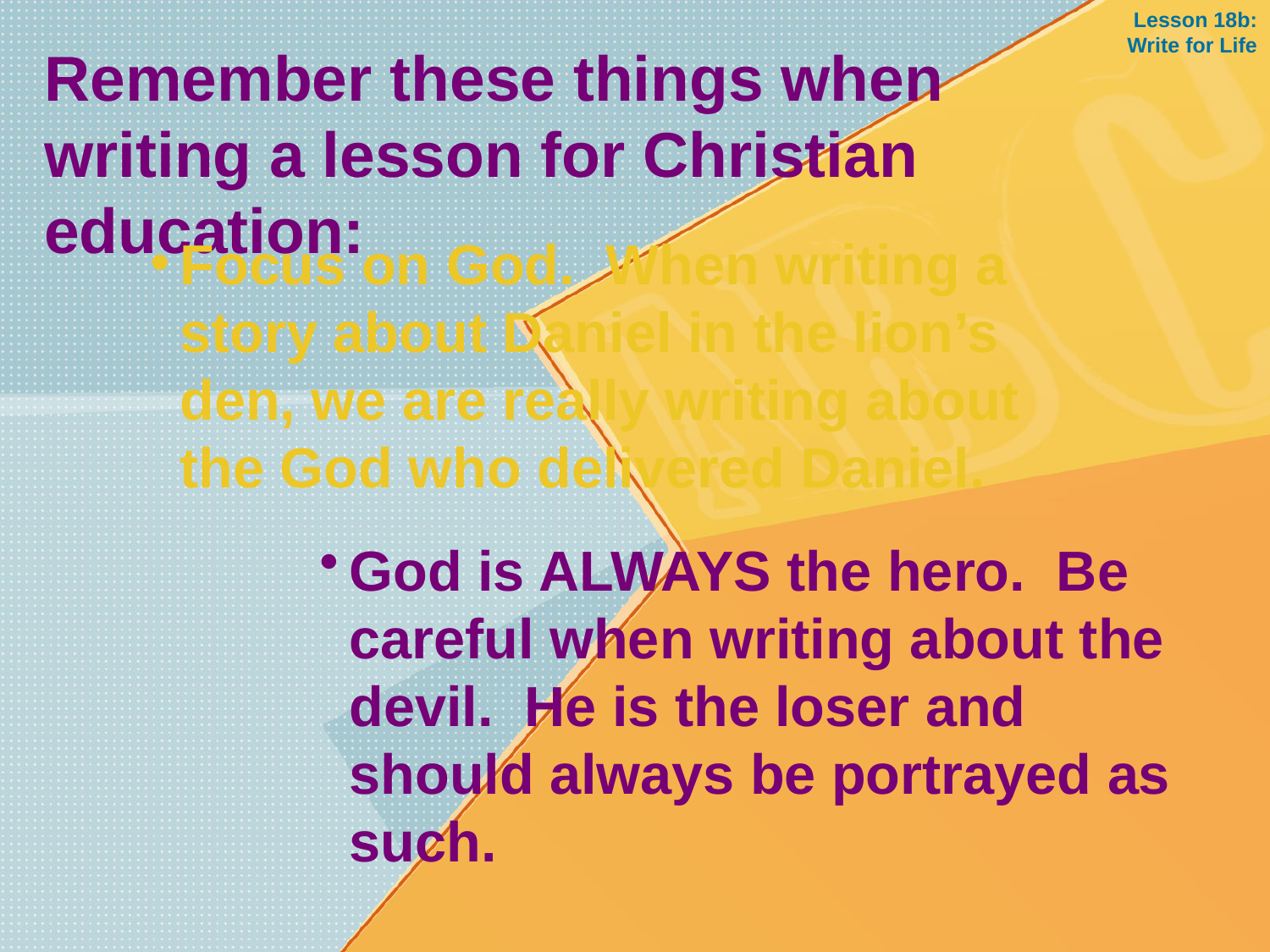

Lesson 18b: Write for Life
Remember these things when writing a lesson for Christian education:
Focus on God.  When writing a story about Daniel in the lion’s den, we are really writing about the God who delivered Daniel.
God is ALWAYS the hero.  Be careful when writing about the devil.  He is the loser and should always be portrayed as such.